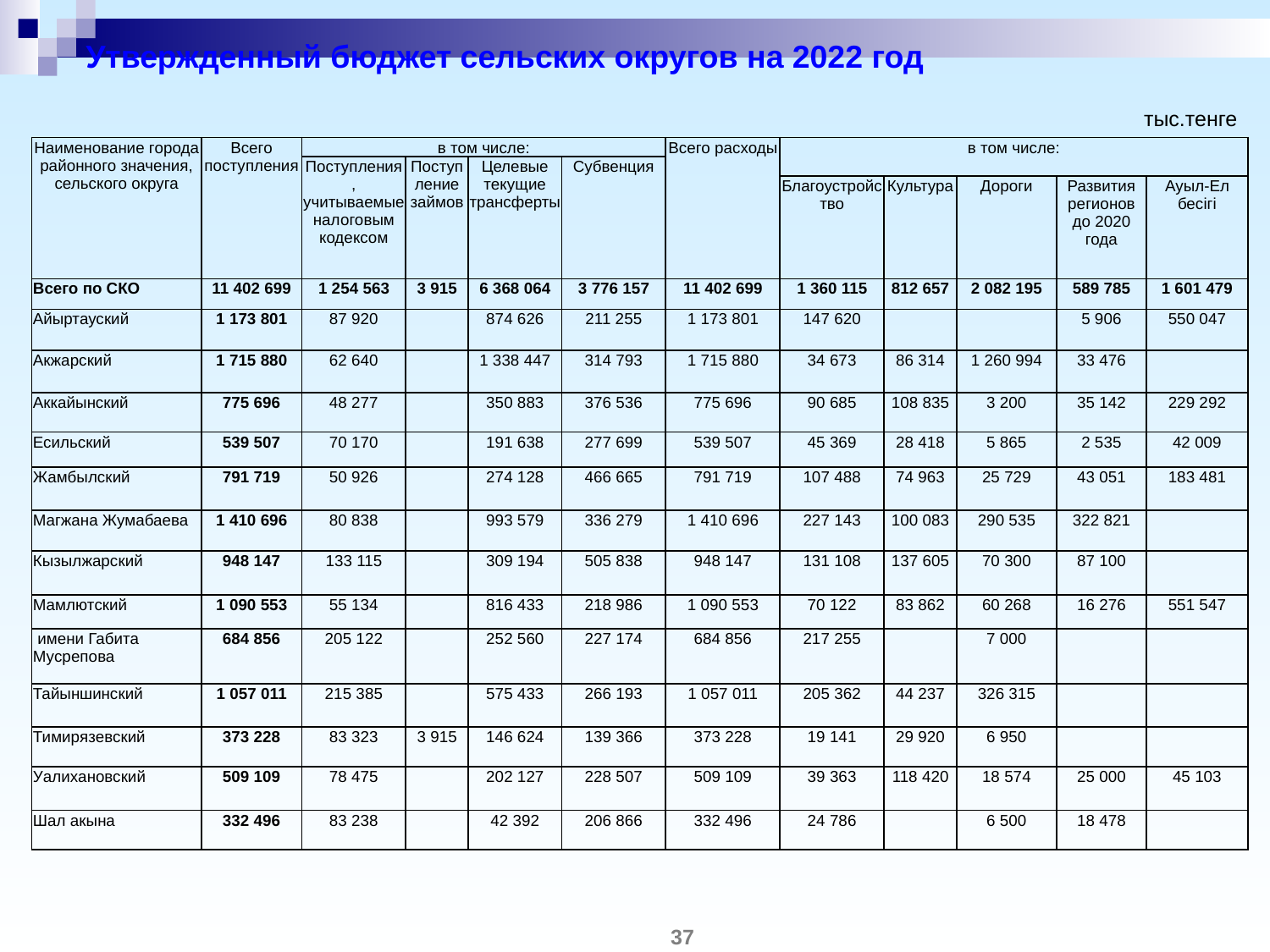

# Утвержденный бюджет сельских округов на 2022 год
тыс.тенге
| Наименование города районного значения, сельского округа | Всего поступления | в том числе: |  |  |  | Всего расходы | в том числе: |  |  |  |  |
| --- | --- | --- | --- | --- | --- | --- | --- | --- | --- | --- | --- |
|  |  | Поступления, учитываемые налоговым кодексом | Поступление займов | Целевые текущие трансферты | Субвенция |  |  |  |  |  |  |
|  |  |  |  |  |  |  | Благоустройство | Культура | Дороги | Развития регионов до 2020 года | Ауыл-Ел бесігі |
| Всего по СКО | 11 402 699 | 1 254 563 | 3 915 | 6 368 064 | 3 776 157 | 11 402 699 | 1 360 115 | 812 657 | 2 082 195 | 589 785 | 1 601 479 |
| Айыртауский | 1 173 801 | 87 920 |  | 874 626 | 211 255 | 1 173 801 | 147 620 |  |  | 5 906 | 550 047 |
| Акжарский | 1 715 880 | 62 640 |  | 1 338 447 | 314 793 | 1 715 880 | 34 673 | 86 314 | 1 260 994 | 33 476 |  |
| Аккайынский | 775 696 | 48 277 |  | 350 883 | 376 536 | 775 696 | 90 685 | 108 835 | 3 200 | 35 142 | 229 292 |
| Есильский | 539 507 | 70 170 |  | 191 638 | 277 699 | 539 507 | 45 369 | 28 418 | 5 865 | 2 535 | 42 009 |
| Жамбылский | 791 719 | 50 926 |  | 274 128 | 466 665 | 791 719 | 107 488 | 74 963 | 25 729 | 43 051 | 183 481 |
| Магжана Жумабаева | 1 410 696 | 80 838 |  | 993 579 | 336 279 | 1 410 696 | 227 143 | 100 083 | 290 535 | 322 821 |  |
| Кызылжарский | 948 147 | 133 115 |  | 309 194 | 505 838 | 948 147 | 131 108 | 137 605 | 70 300 | 87 100 |  |
| Мамлютский | 1 090 553 | 55 134 |  | 816 433 | 218 986 | 1 090 553 | 70 122 | 83 862 | 60 268 | 16 276 | 551 547 |
| имени Габита Мусрепова | 684 856 | 205 122 |  | 252 560 | 227 174 | 684 856 | 217 255 |  | 7 000 |  |  |
| Тайыншинский | 1 057 011 | 215 385 |  | 575 433 | 266 193 | 1 057 011 | 205 362 | 44 237 | 326 315 |  |  |
| Тимирязевский | 373 228 | 83 323 | 3 915 | 146 624 | 139 366 | 373 228 | 19 141 | 29 920 | 6 950 |  |  |
| Уалихановский | 509 109 | 78 475 |  | 202 127 | 228 507 | 509 109 | 39 363 | 118 420 | 18 574 | 25 000 | 45 103 |
| Шал акына | 332 496 | 83 238 |  | 42 392 | 206 866 | 332 496 | 24 786 |  | 6 500 | 18 478 |  |
37